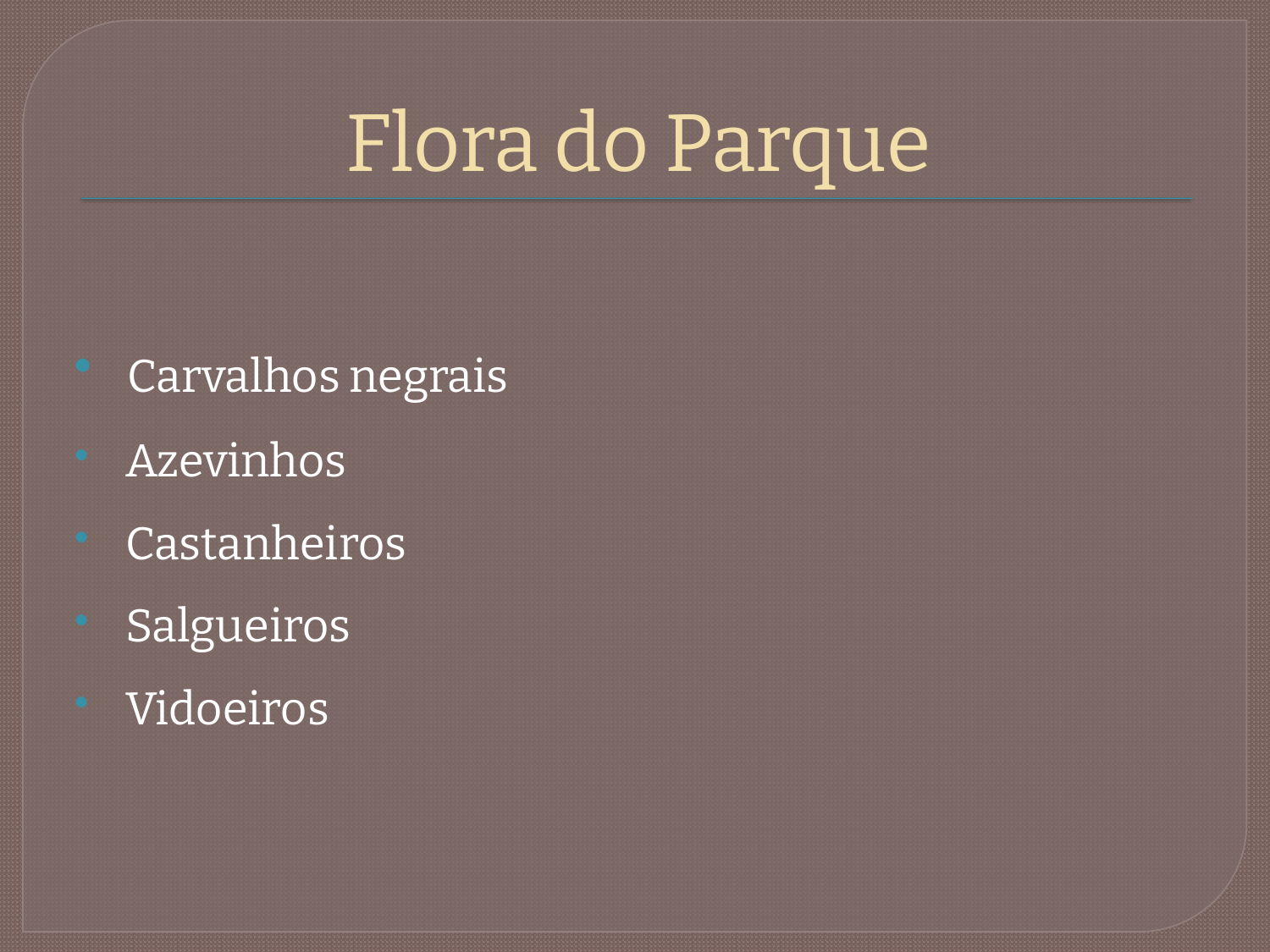

# Flora do Parque

 Carvalhos negrais
 Azevinhos
 Castanheiros
 Salgueiros
 Vidoeiros